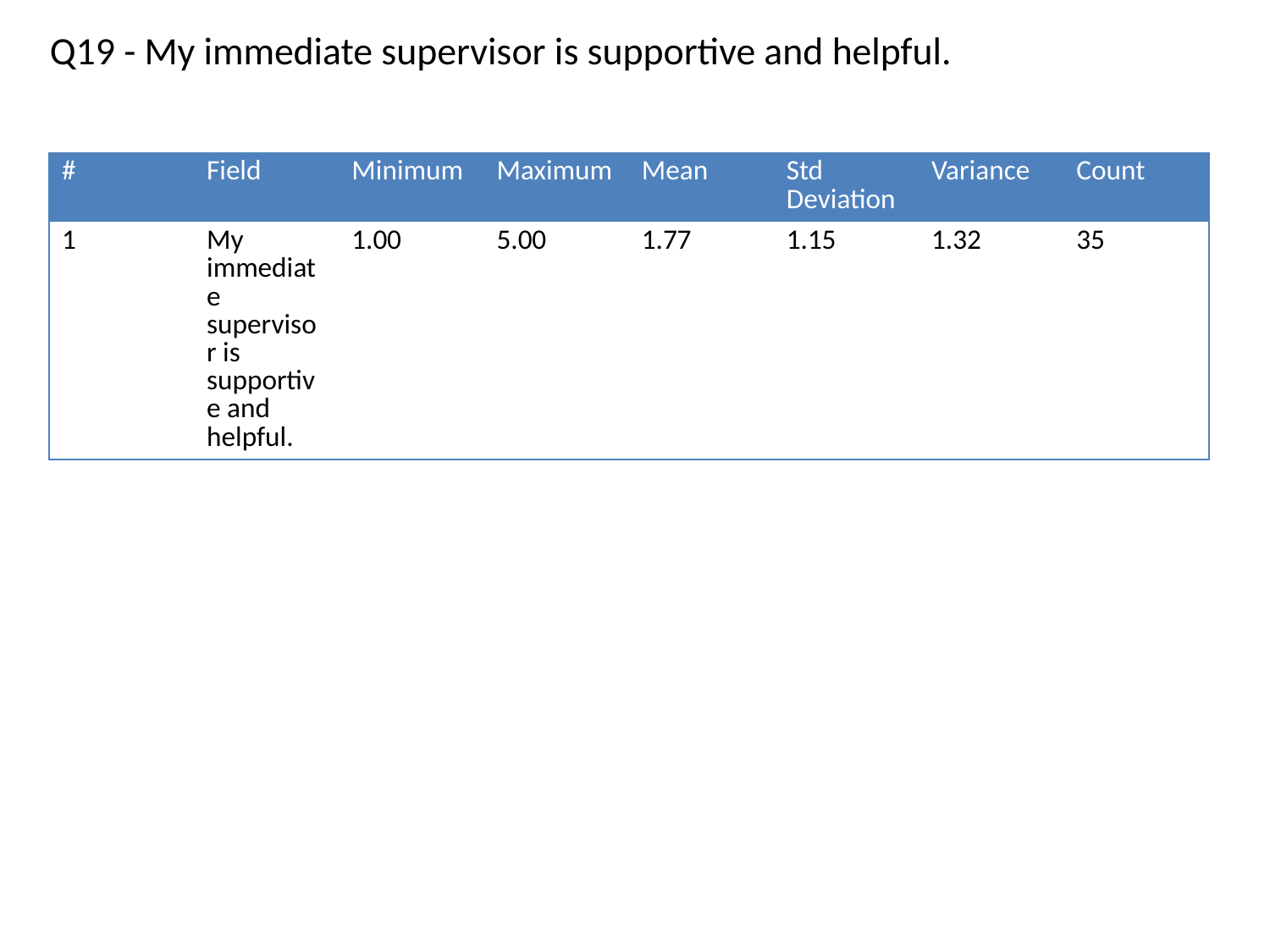

Q19 - My immediate supervisor is supportive and helpful.
| # | Field | Minimum | Maximum | Mean | Std Deviation | Variance | Count |
| --- | --- | --- | --- | --- | --- | --- | --- |
| 1 | My immediate supervisor is supportive and helpful. | 1.00 | 5.00 | 1.77 | 1.15 | 1.32 | 35 |